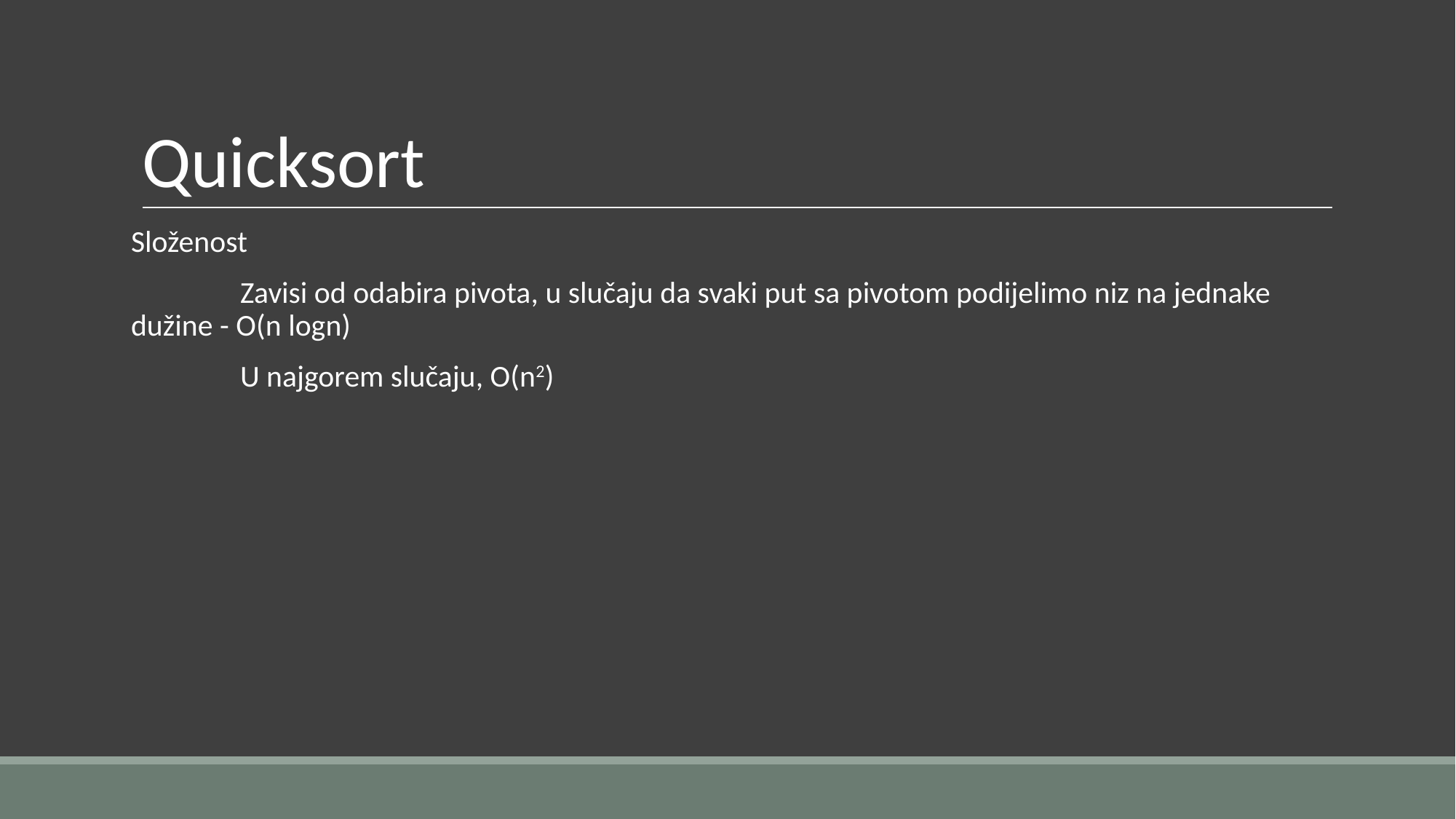

# Quicksort
Složenost
	Zavisi od odabira pivota, u slučaju da svaki put sa pivotom podijelimo niz na jednake dužine - O(n logn)
	U najgorem slučaju, O(n2)